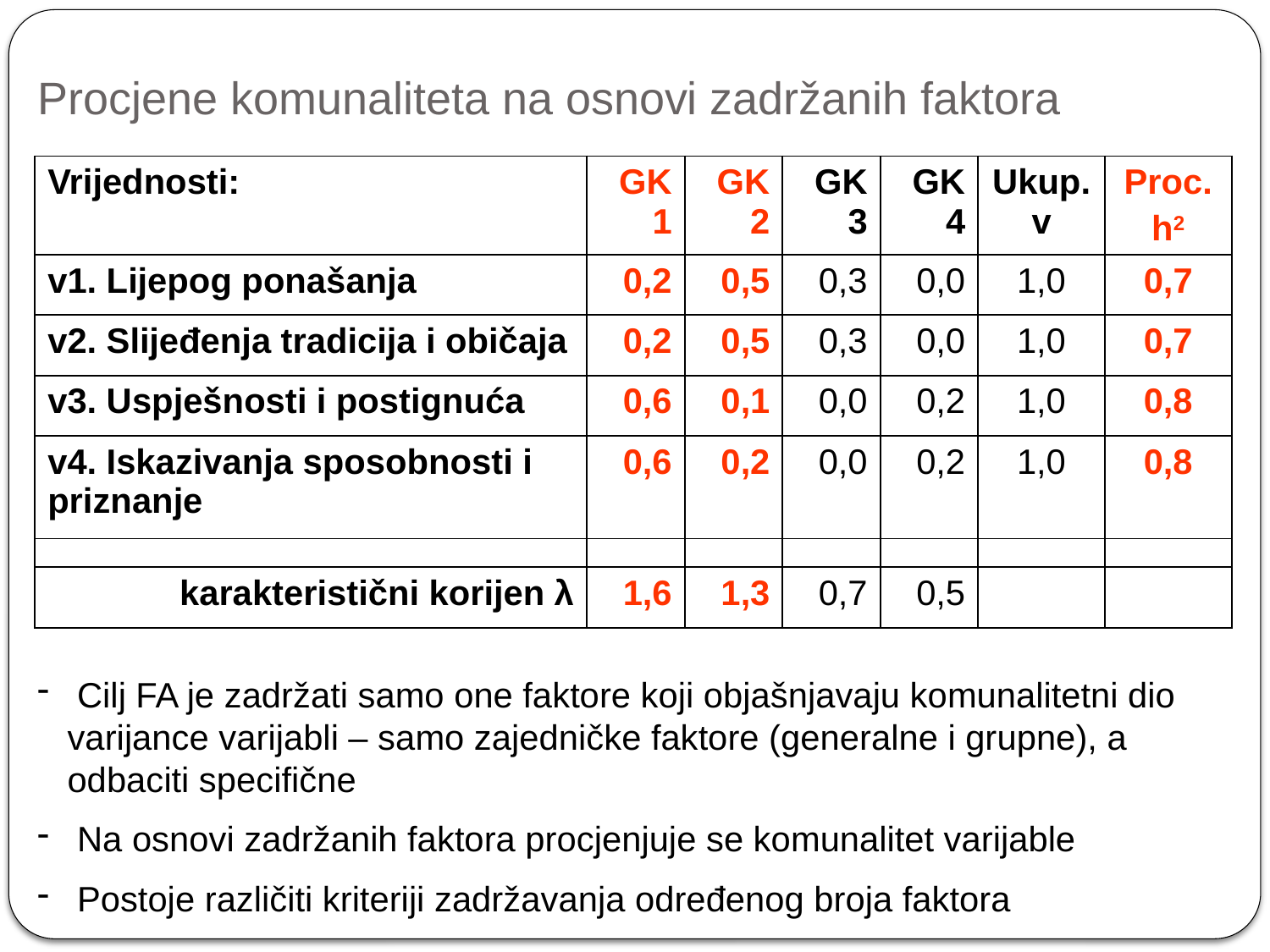

# Procjene komunaliteta na osnovi zadržanih faktora
| Vrijednosti: | GK1 | GK2 | GK3 | GK4 | Ukup. v | Proc. h2 |
| --- | --- | --- | --- | --- | --- | --- |
| v1. Lijepog ponašanja | 0,2 | 0,5 | 0,3 | 0,0 | 1,0 | 0,7 |
| v2. Slijeđenja tradicija i običaja | 0,2 | 0,5 | 0,3 | 0,0 | 1,0 | 0,7 |
| v3. Uspješnosti i postignuća | 0,6 | 0,1 | 0,0 | 0,2 | 1,0 | 0,8 |
| v4. Iskazivanja sposobnosti i priznanje | 0,6 | 0,2 | 0,0 | 0,2 | 1,0 | 0,8 |
|  |  |  |  |  |  |  |
| karakteristični korijen λ | 1,6 | 1,3 | 0,7 | 0,5 |  |  |
 Cilj FA je zadržati samo one faktore koji objašnjavaju komunalitetni dio varijance varijabli – samo zajedničke faktore (generalne i grupne), a odbaciti specifične
 Na osnovi zadržanih faktora procjenjuje se komunalitet varijable
 Postoje različiti kriteriji zadržavanja određenog broja faktora